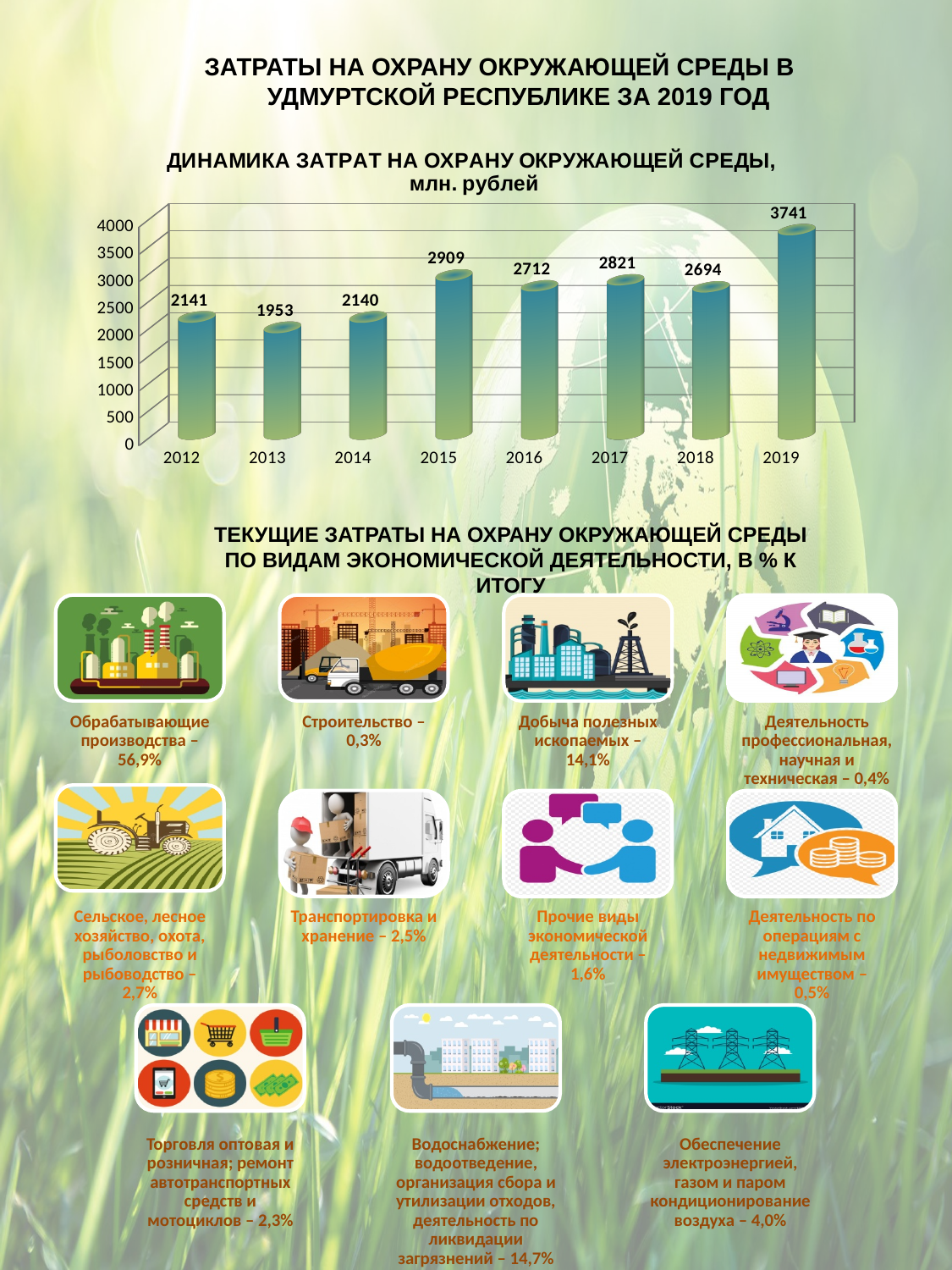

ЗАТРАТЫ НА ОХРАНУ ОКРУЖАЮЩЕЙ СРЕДЫ В
         УДМУРТСКОЙ РЕСПУБЛИКЕ ЗА 2019 ГОД

[unsupported chart]

ТЕКУЩИЕ ЗАТРАТЫ НА ОХРАНУ ОКРУЖАЮЩЕЙ СРЕДЫ ПО ВИДАМ ЭКОНОМИЧЕСКОЙ ДЕЯТЕЛЬНОСТИ, В % К ИТОГУ

Обрабатывающие производства – 56,9%
Строительство – 0,3%

Добыча полезных ископаемых – 14,1%
Деятельность профессиональная, научная и техническая – 0,4%

Сельское, лесное хозяйство, охота, рыболовство и рыбоводство – 2,7%
Транспортировка и хранение – 2,5%
Прочие виды экономической деятельности – 1,6%
Деятельность по операциям с недвижимым имуществом – 0,5%

Торговля оптовая и розничная; ремонт автотранспортных средств и мотоциклов – 2,3%
Водоснабжение; водоотведение, организация сбора и утилизации отходов, деятельность по ликвидации загрязнений – 14,7%
Обеспечение электроэнергией, газом и паром кондиционирование воздуха – 4,0%